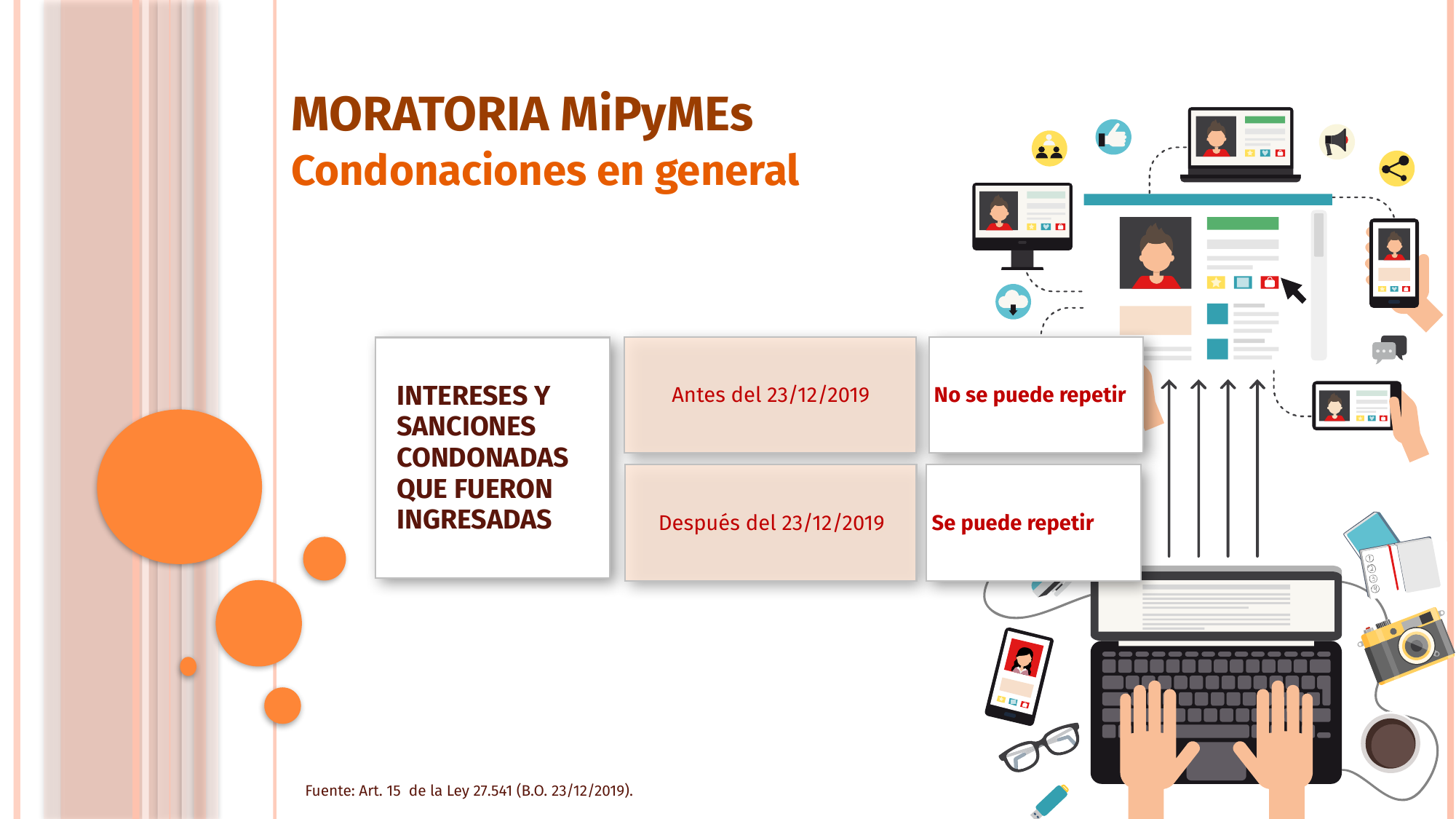

MORATORIA MiPyMEs
Condonaciones en general

Antes del 23/12/2019
No se puede repetir
INTERESES Y SANCIONES CONDONADAS QUE FUERON INGRESADAS
Después del 23/12/2019
Se puede repetir
27
Fuente: Art. 15  de la Ley 27.541 (B.O. 23/12/2019).